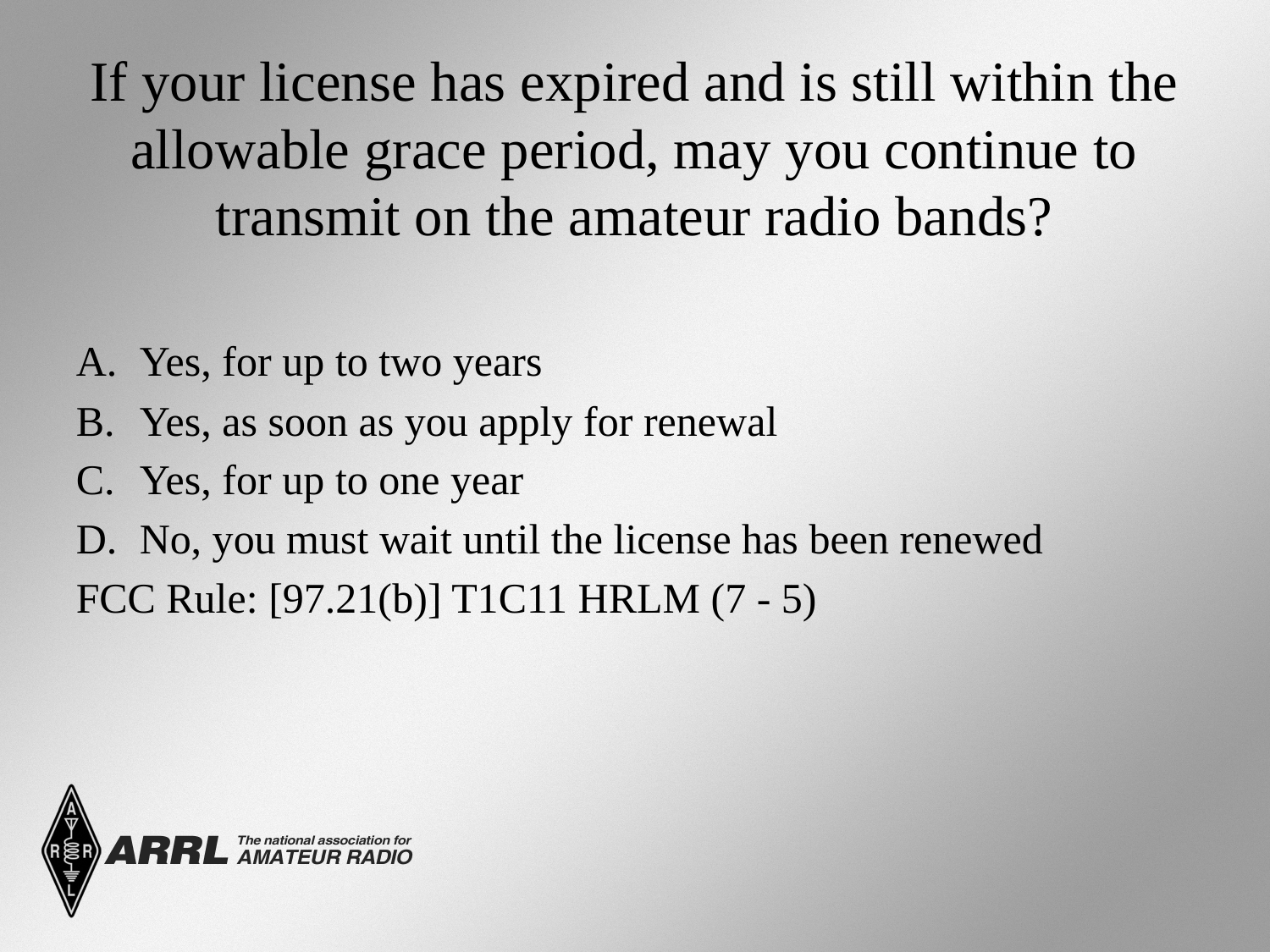

# If your license has expired and is still within the allowable grace period, may you continue to transmit on the amateur radio bands?
Yes, for up to two years
Yes, as soon as you apply for renewal
Yes, for up to one year
No, you must wait until the license has been renewed
FCC Rule: [97.21(b)] T1C11 HRLM (7 - 5)